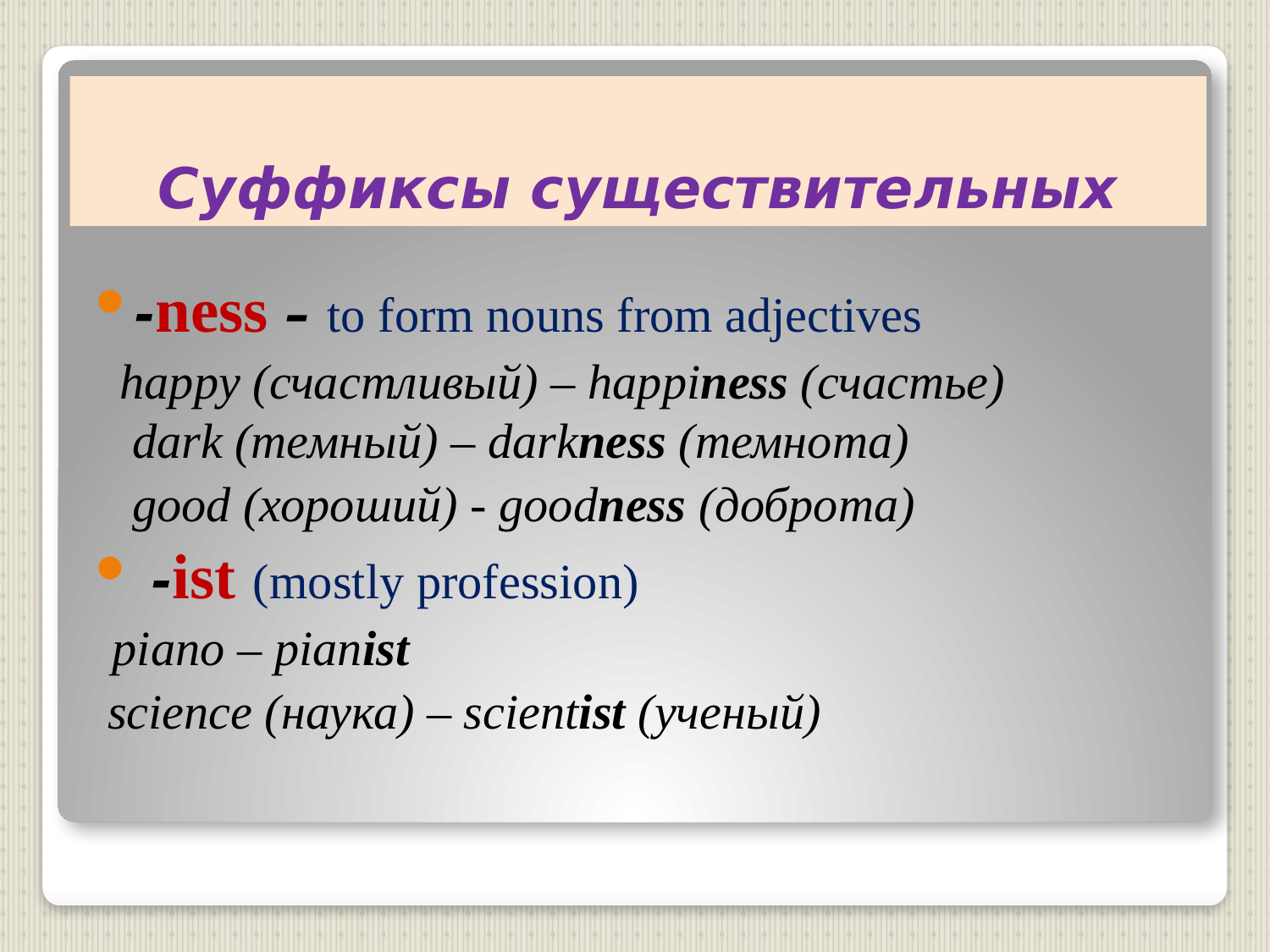

# Суффиксы существительных
-ness – to form nouns from adjectives
  happy (счастливый) – happiness (счастье)
dark (темный) – darkness (темнота)
   good (хороший) - goodness (доброта)
 -ist (mostly profession)
 piano – pianist
 science (наука) – scientist (ученый)